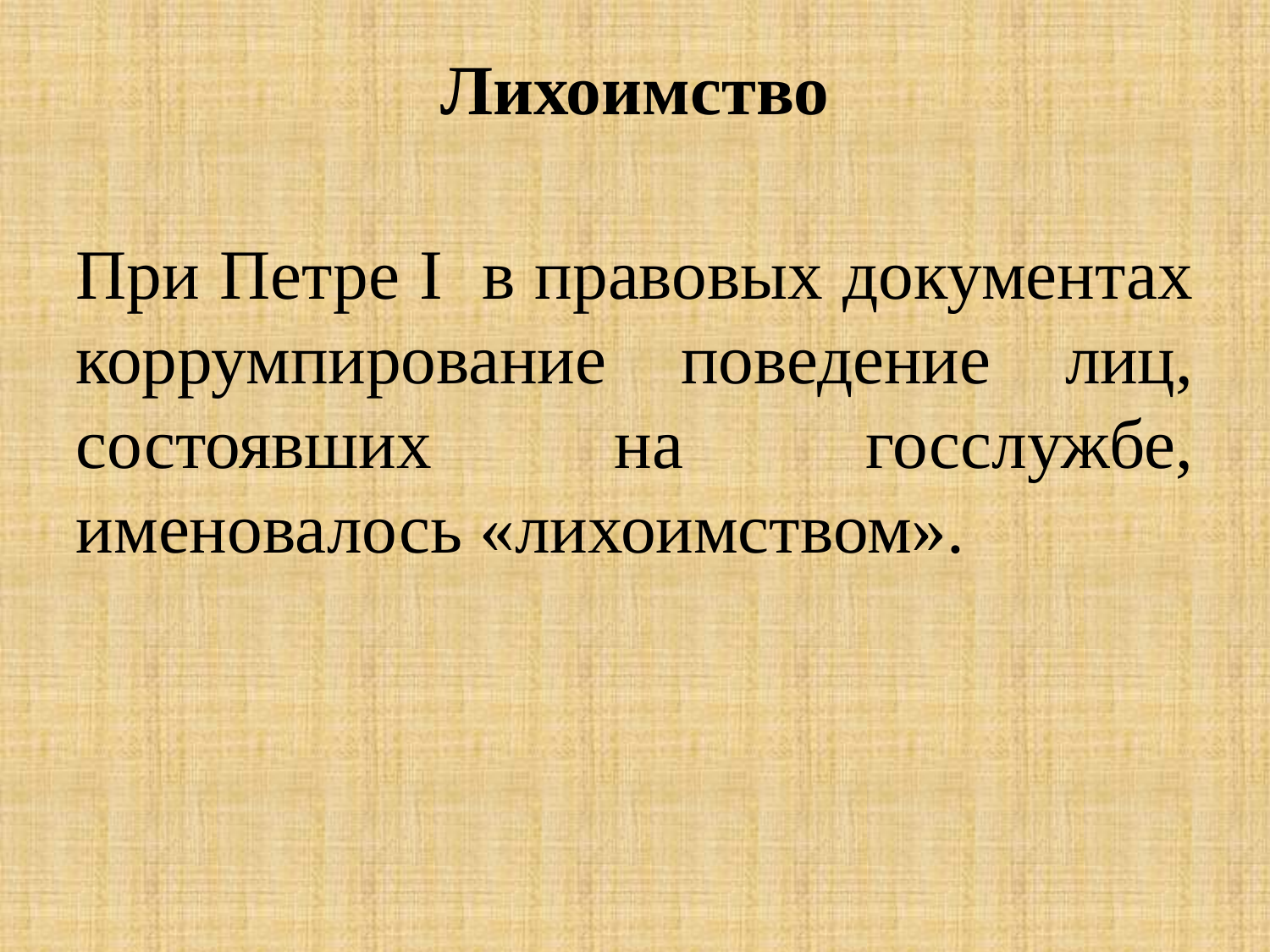

Лихоимство

При Петре I  в правовых документах коррумпирование поведение лиц, состоявших на госслужбе, именовалось «лихоимством».